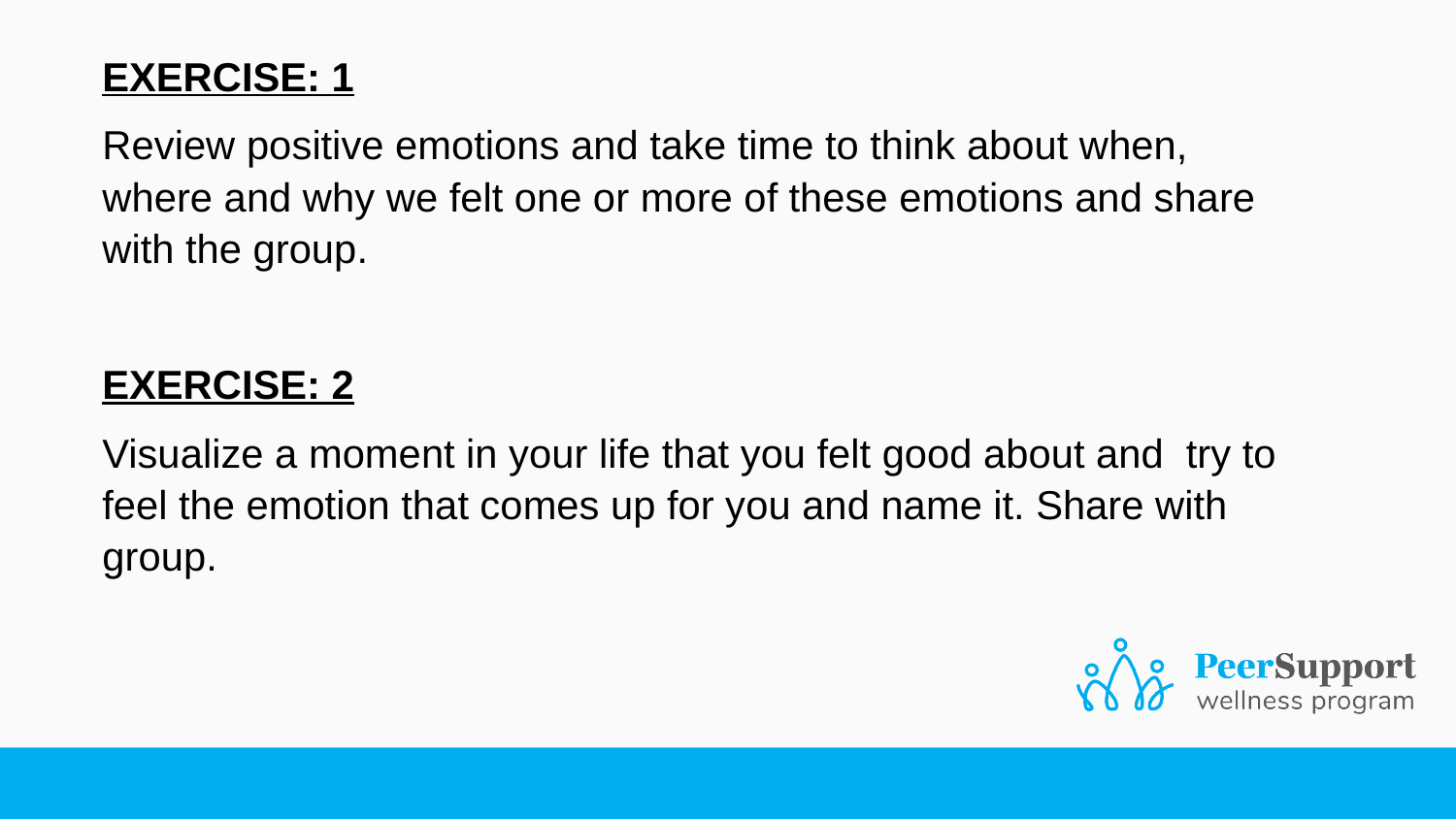

EXERCISE: 1
Review positive emotions and take time to think about when, where and why we felt one or more of these emotions and share with the group.

EXERCISE: 2
Visualize a moment in your life that you felt good about and  try to feel the emotion that comes up for you and name it. Share with group.